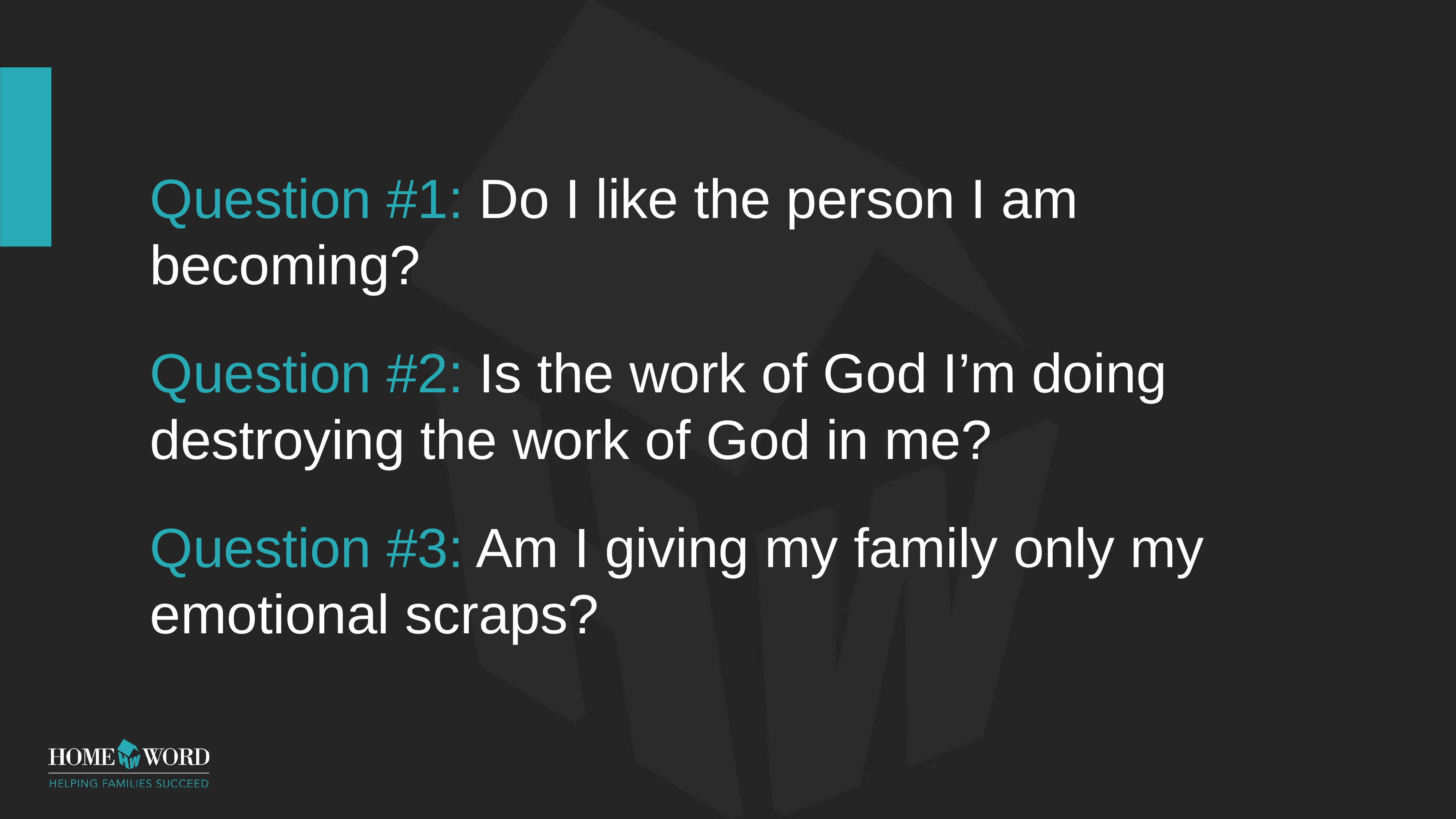

# Question #1: Do I like the person I am becoming?
Question #2: Is the work of God I’m doing destroying the work of God in me?
Question #3: Am I giving my family only my emotional scraps?